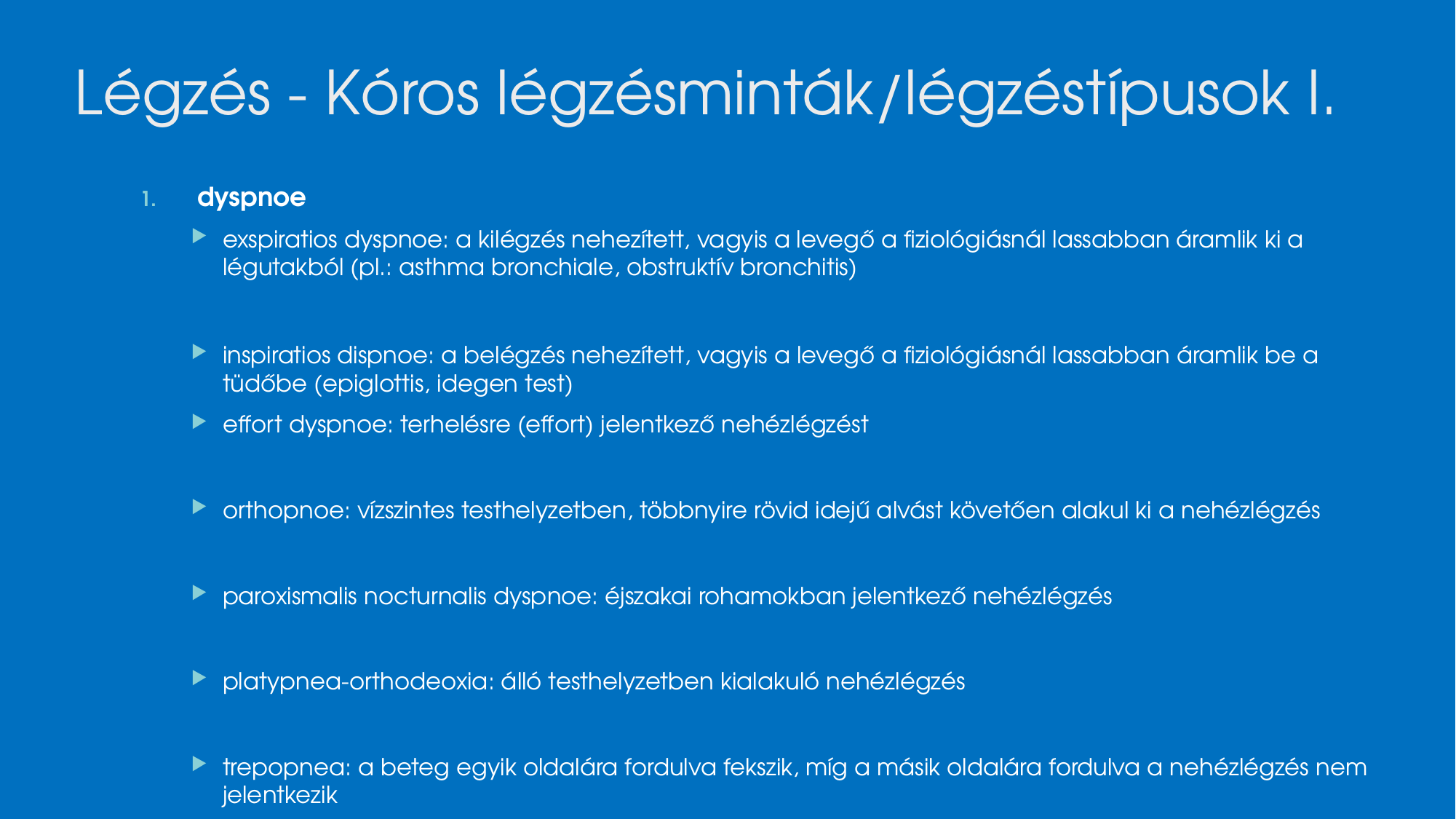

# Légzés - Kóros légzésminták/légzéstípusok I.
dyspnoe
exspiratios dyspnoe: a kilégzés nehezített, vagyis a levegő a fiziológiásnál lassabban áramlik ki a légutakból (pl.: asthma bronchiale, obstruktív bronchitis)

inspiratios dispnoe: a belégzés nehezített, vagyis a levegő a fiziológiásnál lassabban áramlik be a tüdőbe (epiglottis, idegen test)
effort dyspnoe: terhelésre (effort) jelentkező nehézlégzést

orthopnoe: vízszintes testhelyzetben, többnyire rövid idejű alvást követően alakul ki a nehézlégzés

paroxismalis nocturnalis dyspnoe: éjszakai rohamokban jelentkező nehézlégzés

platypnea-orthodeoxia: álló testhelyzetben kialakuló nehézlégzés

trepopnea: a beteg egyik oldalára fordulva fekszik, míg a másik oldalára fordulva a nehézlégzés nem jelentkezik